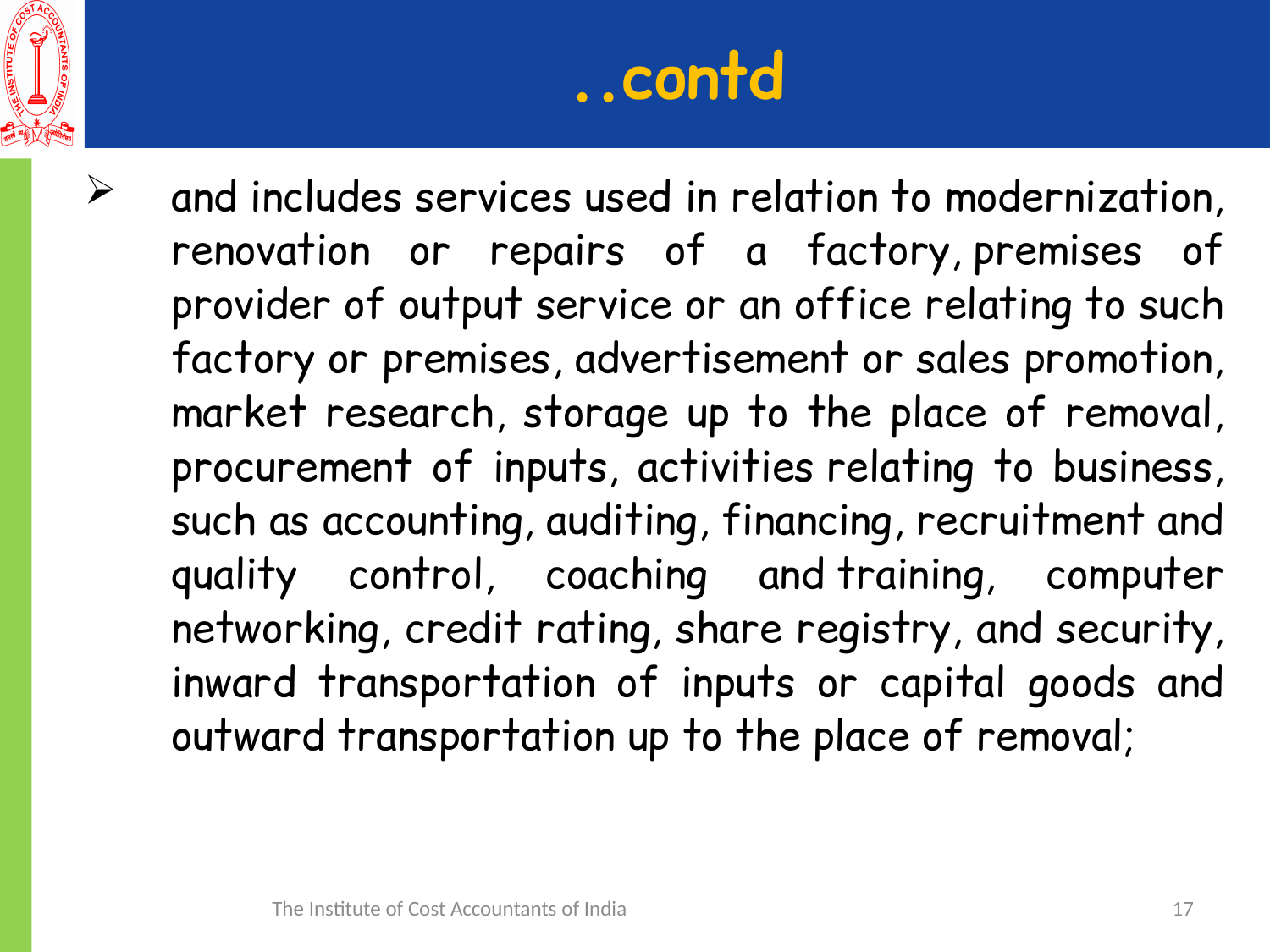

# ..contd
and includes services used in relation to modernization, renovation or repairs of a factory, premises of provider of output service or an office relating to such factory or premises, advertisement or sales promotion, market research, storage up to the place of removal, procurement of inputs, activities relating to business, such as accounting, auditing, financing, recruitment and quality control, coaching and training, computer networking, credit rating, share registry, and security, inward transportation of inputs or capital goods and outward transportation up to the place of removal;

The Institute of Cost Accountants of India
17